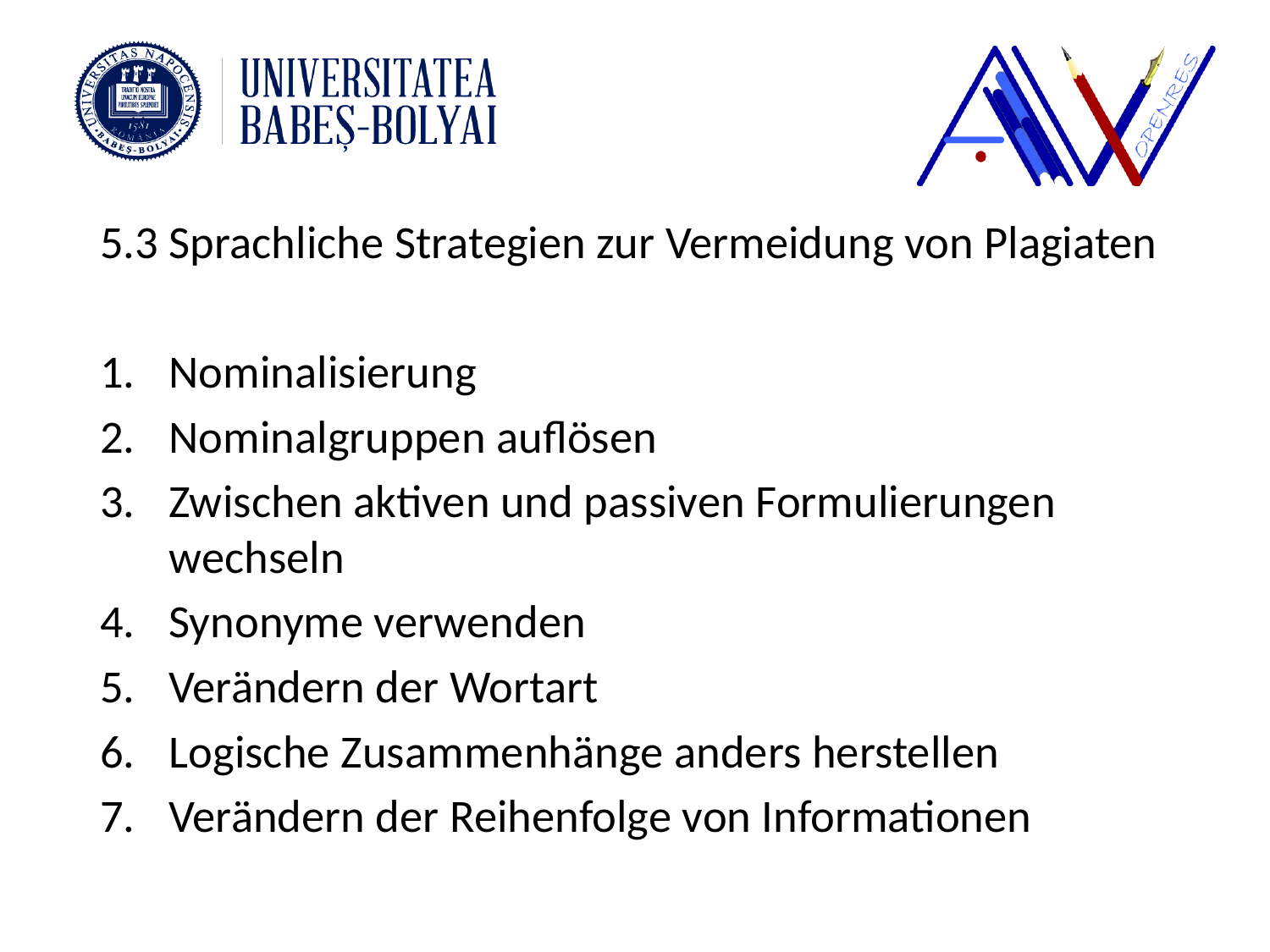

#
5.3 Sprachliche Strategien zur Vermeidung von Plagiaten

Nominalisierung
Nominalgruppen auflösen
Zwischen aktiven und passiven Formulierungen wechseln
Synonyme verwenden
Verändern der Wortart
Logische Zusammenhänge anders herstellen
Verändern der Reihenfolge von Informationen